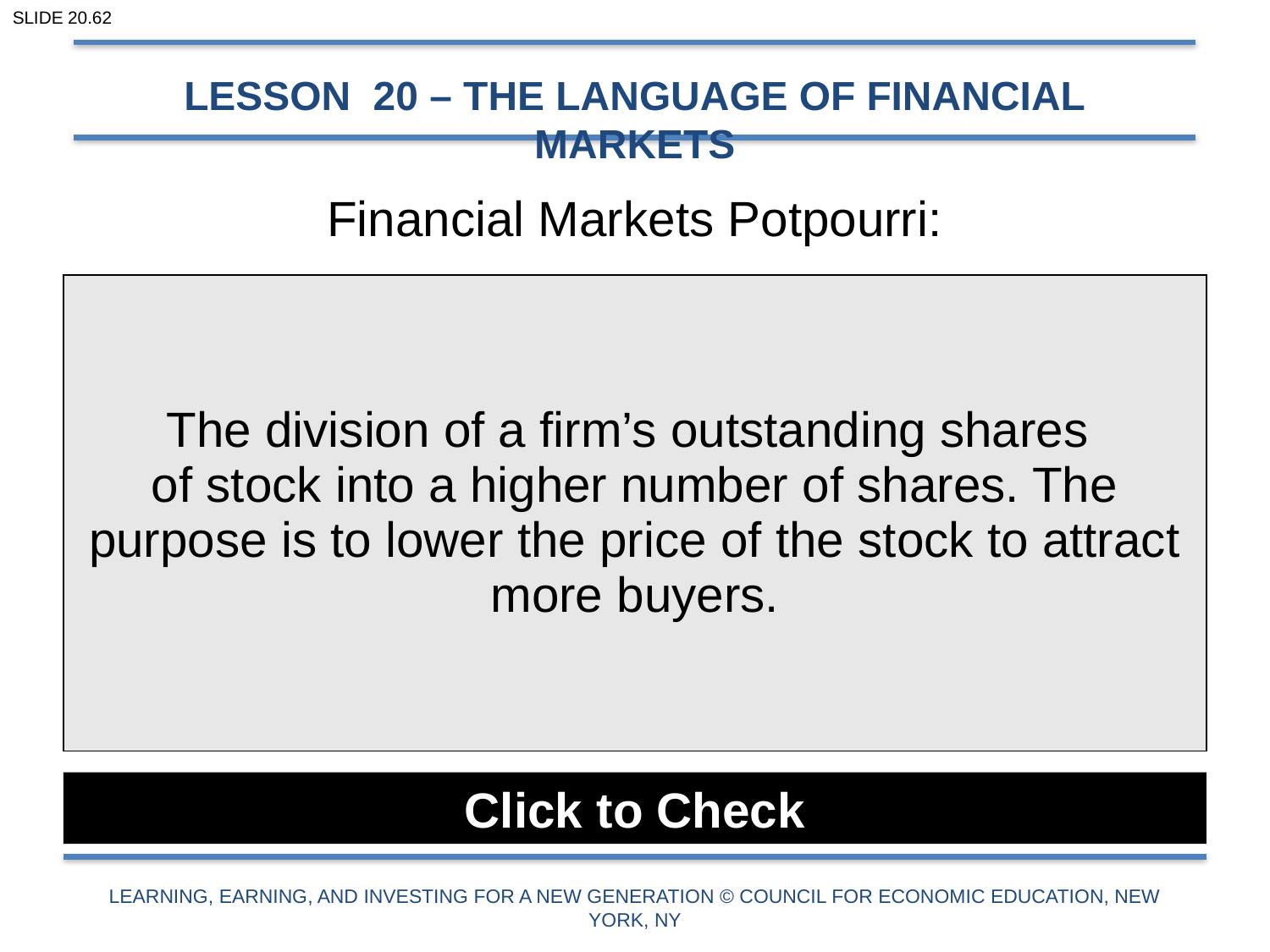

Slide 20.62
Lesson  20 – The Language of Financial Markets
# Financial Markets Potpourri:
| The division of a firm’s outstanding shares of stock into a higher number of shares. The purpose is to lower the price of the stock to attract more buyers. |
| --- |
Click to Check